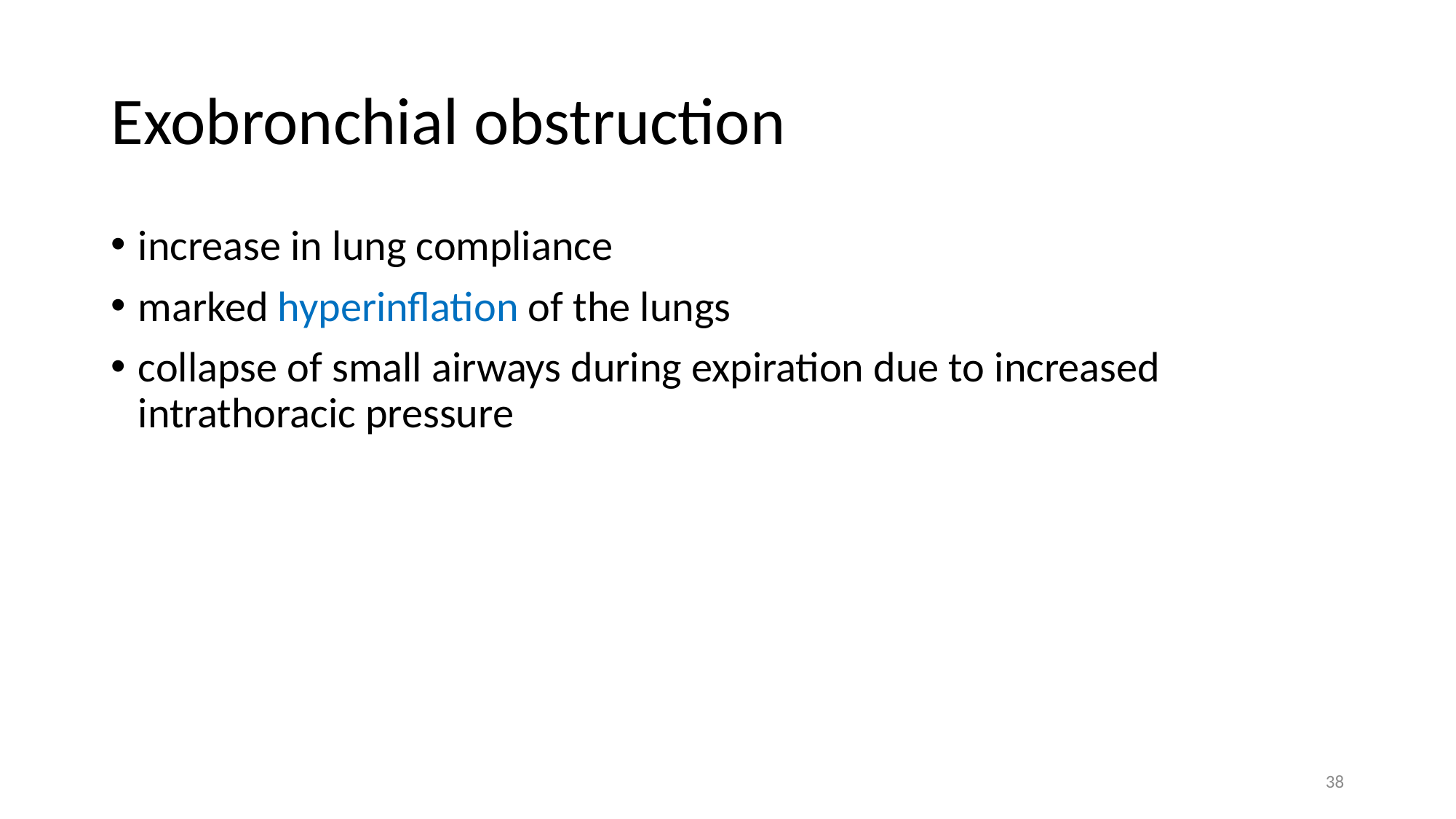

# Exobronchial obstruction
increase in lung compliance
marked hyperinflation of the lungs
collapse of small airways during expiration due to increased intrathoracic pressure
38